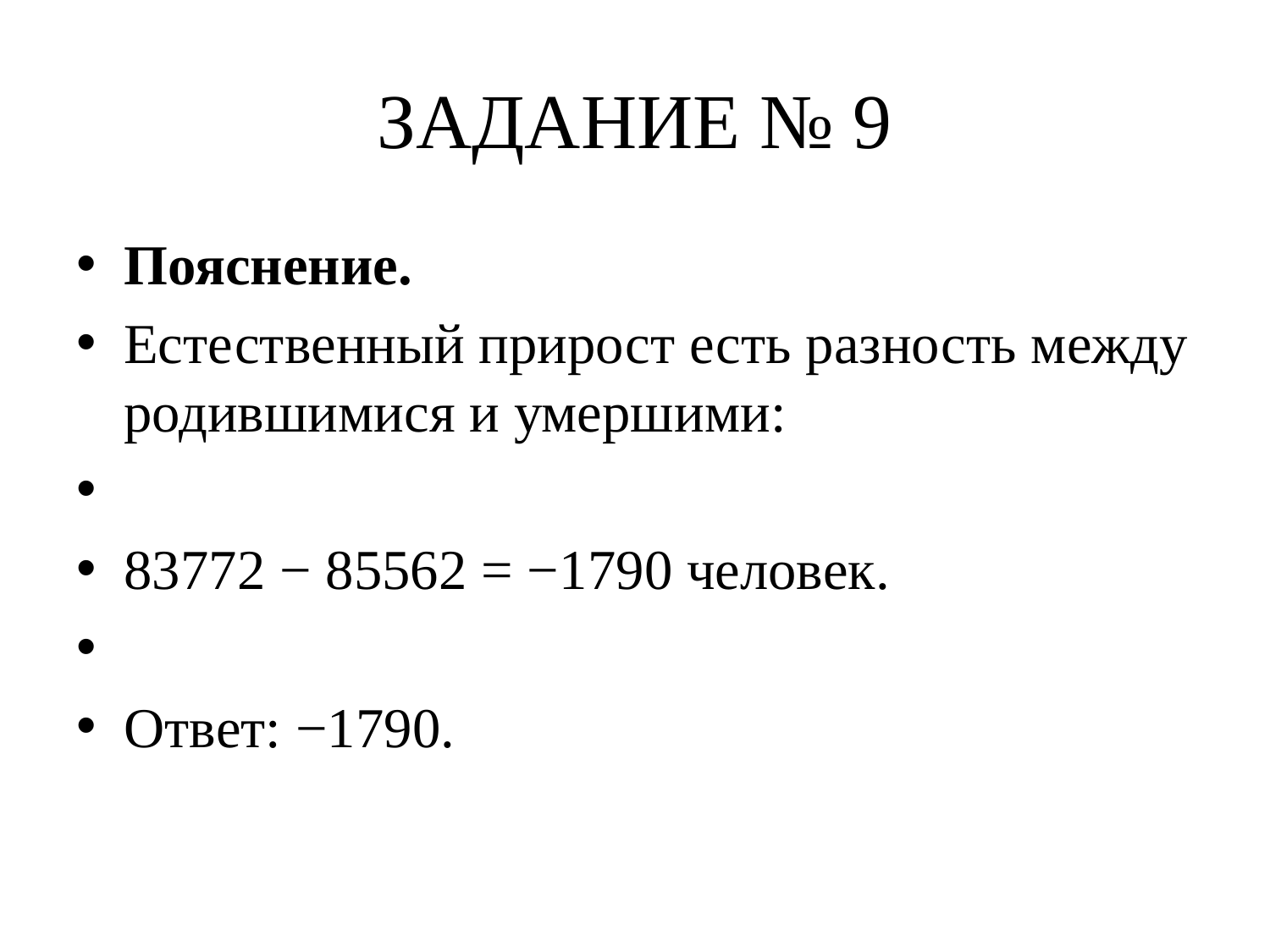

# ЗАДАНИЕ № 9
Пояснение.
Естественный прирост есть разность между родившимися и умершими:

83772 − 85562 = −1790 человек.

Ответ: −1790.